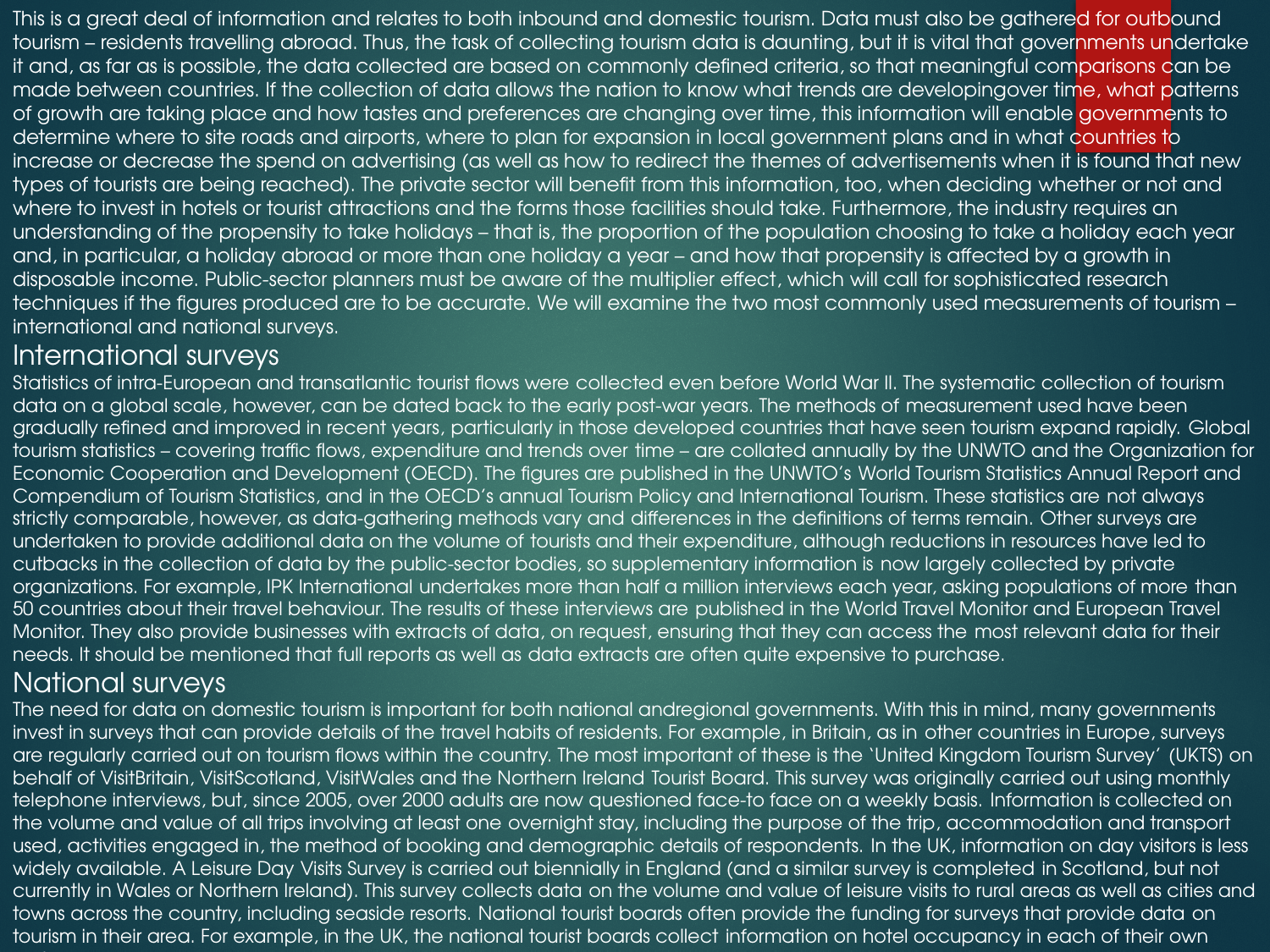

This is a great deal of information and relates to both inbound and domestic tourism. Data must also be gathered for outbound tourism – residents travelling abroad. Thus, the task of collecting tourism data is daunting, but it is vital that governments undertake it and, as far as is possible, the data collected are based on commonly defined criteria, so that meaningful comparisons can be made between countries. If the collection of data allows the nation to know what trends are developingover time, what patterns of growth are taking place and how tastes and preferences are changing over time, this information will enable governments to determine where to site roads and airports, where to plan for expansion in local government plans and in what countries to increase or decrease the spend on advertising (as well as how to redirect the themes of advertisements when it is found that new types of tourists are being reached). The private sector will benefit from this information, too, when deciding whether or not and where to invest in hotels or tourist attractions and the forms those facilities should take. Furthermore, the industry requires an understanding of the propensity to take holidays – that is, the proportion of the population choosing to take a holiday each year and, in particular, a holiday abroad or more than one holiday a year – and how that propensity is affected by a growth in disposable income. Public-sector planners must be aware of the multiplier effect, which will call for sophisticated research techniques if the figures produced are to be accurate. We will examine the two most commonly used measurements of tourism – international and national surveys.
International surveys
Statistics of intra-European and transatlantic tourist flows were collected even before World War II. The systematic collection of tourism data on a global scale, however, can be dated back to the early post-war years. The methods of measurement used have been gradually refined and improved in recent years, particularly in those developed countries that have seen tourism expand rapidly. Global tourism statistics – covering traffic flows, expenditure and trends over time – are collated annually by the UNWTO and the Organization for Economic Cooperation and Development (OECD). The figures are published in the UNWTO’s World Tourism Statistics Annual Report and Compendium of Tourism Statistics, and in the OECD’s annual Tourism Policy and International Tourism. These statistics are not always strictly comparable, however, as data-gathering methods vary and differences in the definitions of terms remain. Other surveys are undertaken to provide additional data on the volume of tourists and their expenditure, although reductions in resources have led to cutbacks in the collection of data by the public-sector bodies, so supplementary information is now largely collected by private organizations. For example, IPK International undertakes more than half a million interviews each year, asking populations of more than 50 countries about their travel behaviour. The results of these interviews are published in the World Travel Monitor and European Travel Monitor. They also provide businesses with extracts of data, on request, ensuring that they can access the most relevant data for their needs. It should be mentioned that full reports as well as data extracts are often quite expensive to purchase.
National surveys
The need for data on domestic tourism is important for both national andregional governments. With this in mind, many governments invest in surveys that can provide details of the travel habits of residents. For example, in Britain, as in other countries in Europe, surveys are regularly carried out on tourism flows within the country. The most important of these is the ‘United Kingdom Tourism Survey’ (UKTS) on behalf of VisitBritain, VisitScotland, VisitWales and the Northern Ireland Tourist Board. This survey was originally carried out using monthly telephone interviews, but, since 2005, over 2000 adults are now questioned face-to face on a weekly basis. Information is collected on the volume and value of all trips involving at least one overnight stay, including the purpose of the trip, accommodation and transport used, activities engaged in, the method of booking and demographic details of respondents. In the UK, information on day visitors is less widely available. A Leisure Day Visits Survey is carried out biennially in England (and a similar survey is completed in Scotland, but not currently in Wales or Northern Ireland). This survey collects data on the volume and value of leisure visits to rural areas as well as cities and towns across the country, including seaside resorts. National tourist boards often provide the funding for surveys that provide data on tourism in their area. For example, in the UK, the national tourist boards collect information on hotel occupancy in each of their own regions.